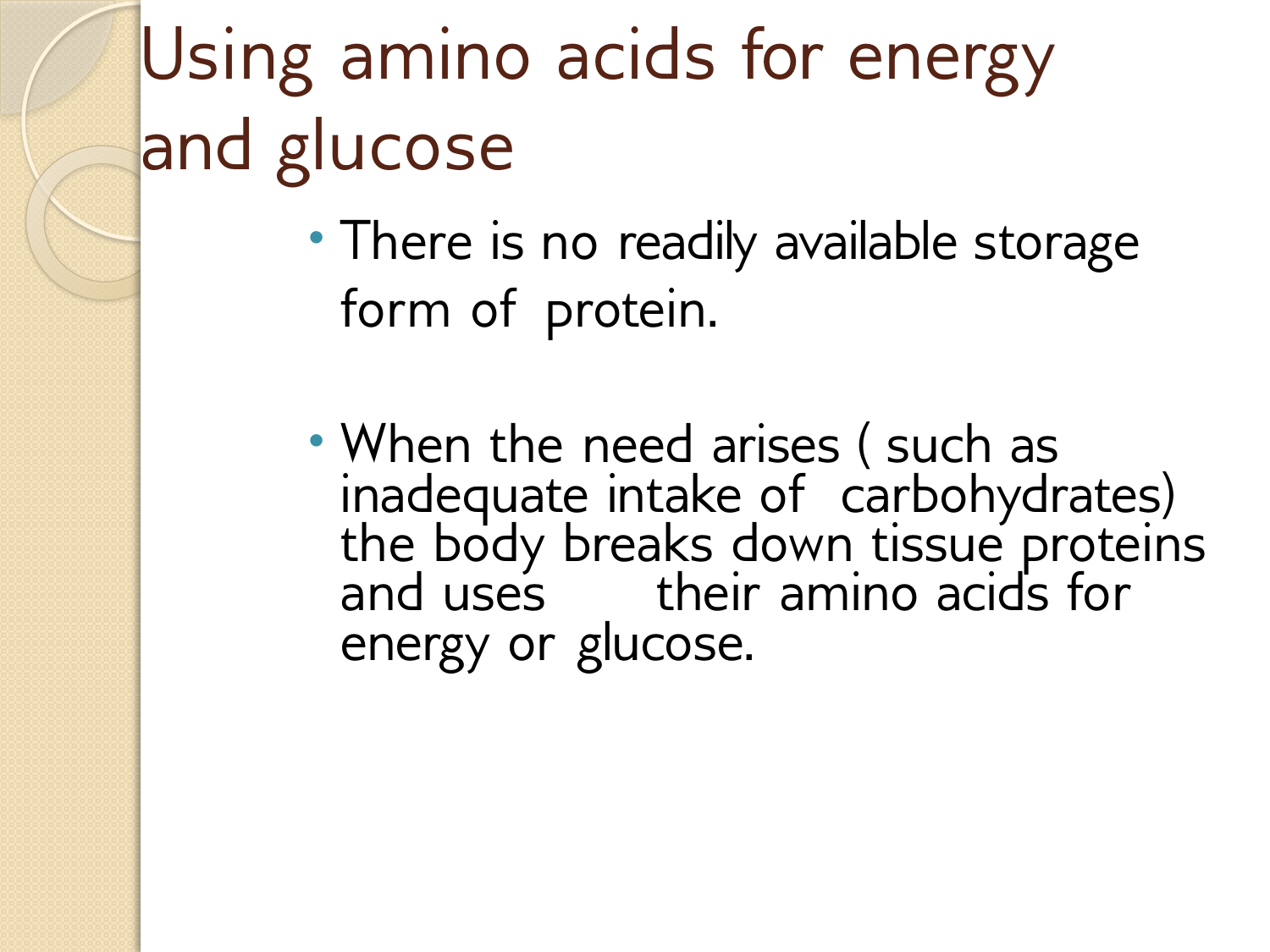

# Using amino acids for energy and glucose
There is no readily available storage form of protein.

When the need arises ( such as inadequate intake of  carbohydrates) the body breaks down tissue proteins  and uses	their amino acids for energy or glucose.